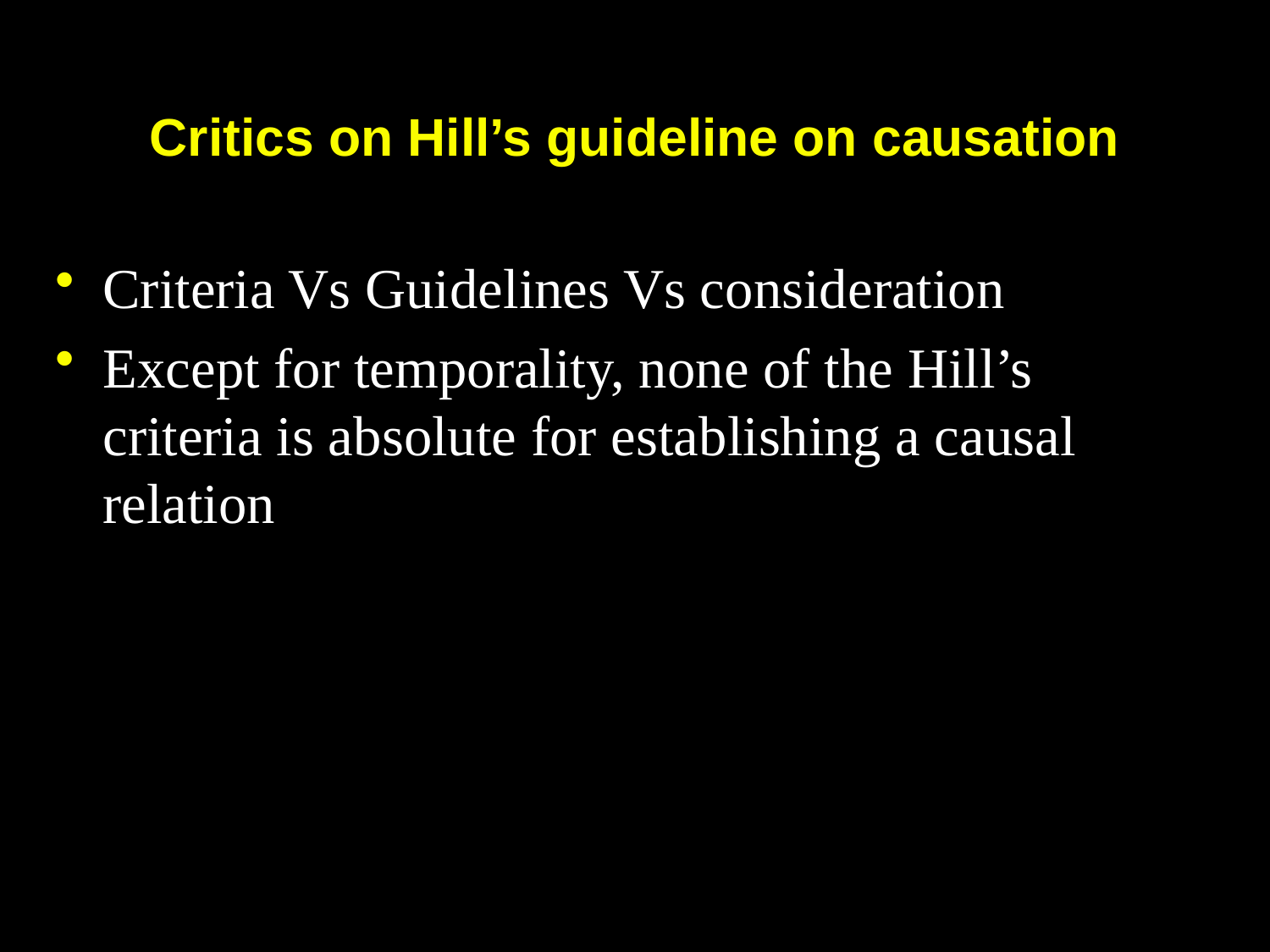

# Critics on Hill’s guideline on causation
Criteria Vs Guidelines Vs consideration
Except for temporality, none of the Hill’s criteria is absolute for establishing a causal relation